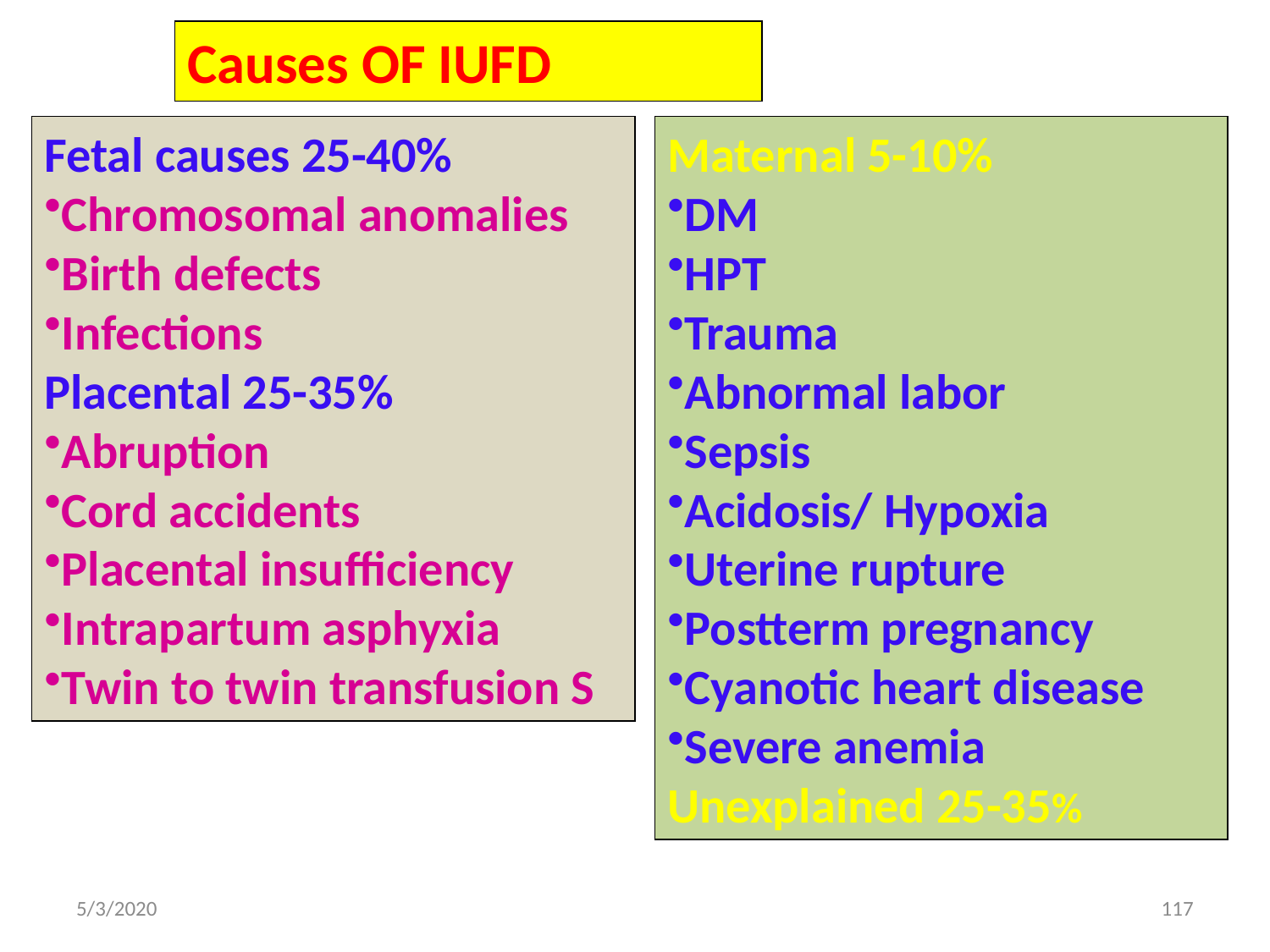

Causes OF IUFD
Fetal causes 25-40%
Chromosomal anomalies
Birth defects
Infections
Placental 25-35%
Abruption
Cord accidents
Placental insufficiency
Intrapartum asphyxia
Twin to twin transfusion S
Maternal 5-10%
DM
HPT
Trauma
Abnormal labor
Sepsis
Acidosis/ Hypoxia
Uterine rupture
Postterm pregnancy
Cyanotic heart disease
Severe anemia
Unexplained 25-35%
5/3/2020
117